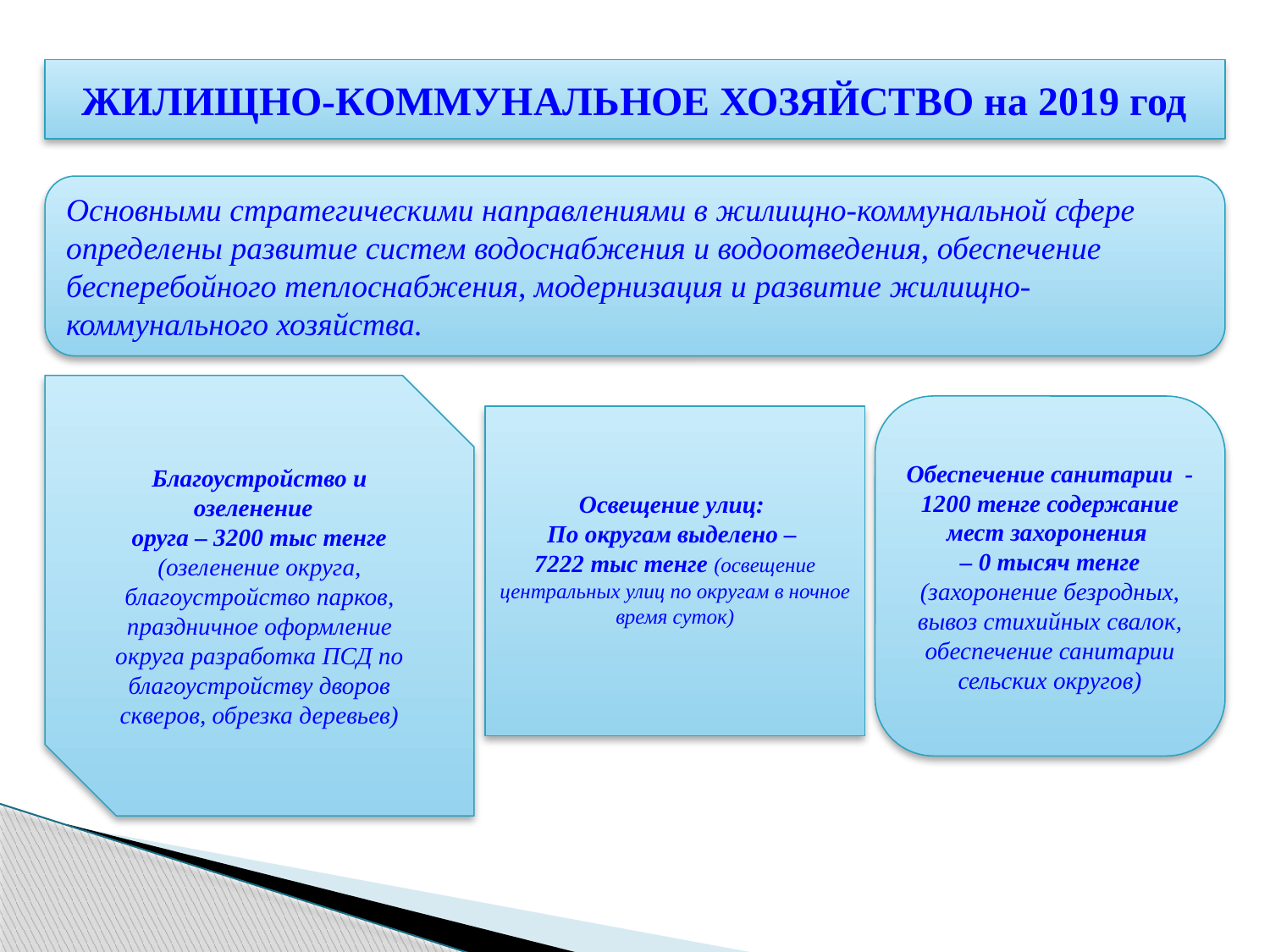

ЖИЛИЩНО-КОММУНАЛЬНОЕ ХОЗЯЙСТВО на 2019 год
Основными стратегическими направлениями в жилищно-коммунальной сфере определены развитие систем водоснабжения и водоотведения, обеспечение бесперебойного теплоснабжения, модернизация и развитие жилищно-коммунального хозяйства.
Благоустройство и озеленение
оруга – 3200 тыс тенге
(озеленение округа, благоустройство парков, праздничное оформление округа разработка ПСД по благоустройству дворов скверов, обрезка деревьев)
Обеспечение санитарии  - 1200 тенге содержание мест захоронения
– 0 тысяч тенге (захоронение безродных, вывоз стихийных свалок, обеспечение санитарии сельских округов)
Освещение улиц:
По округам выделено –
7222 тыс тенге (освещение центральных улиц по округам в ночное время суток)